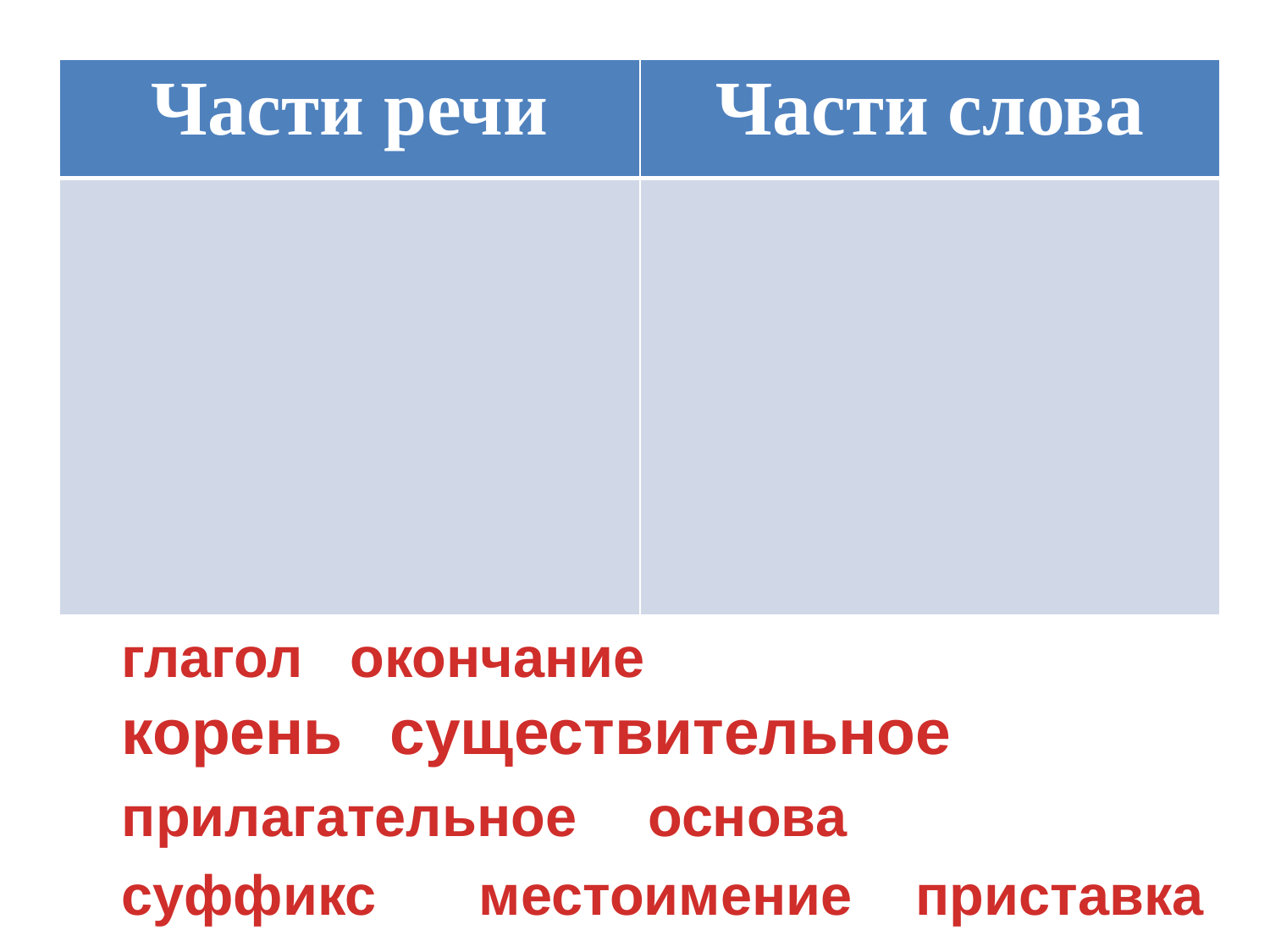

| Части речи | Части слова |
| --- | --- |
|  |  |
окончание
глагол
корень
существительное
прилагательное
основа
суффикс
местоимение
приставка